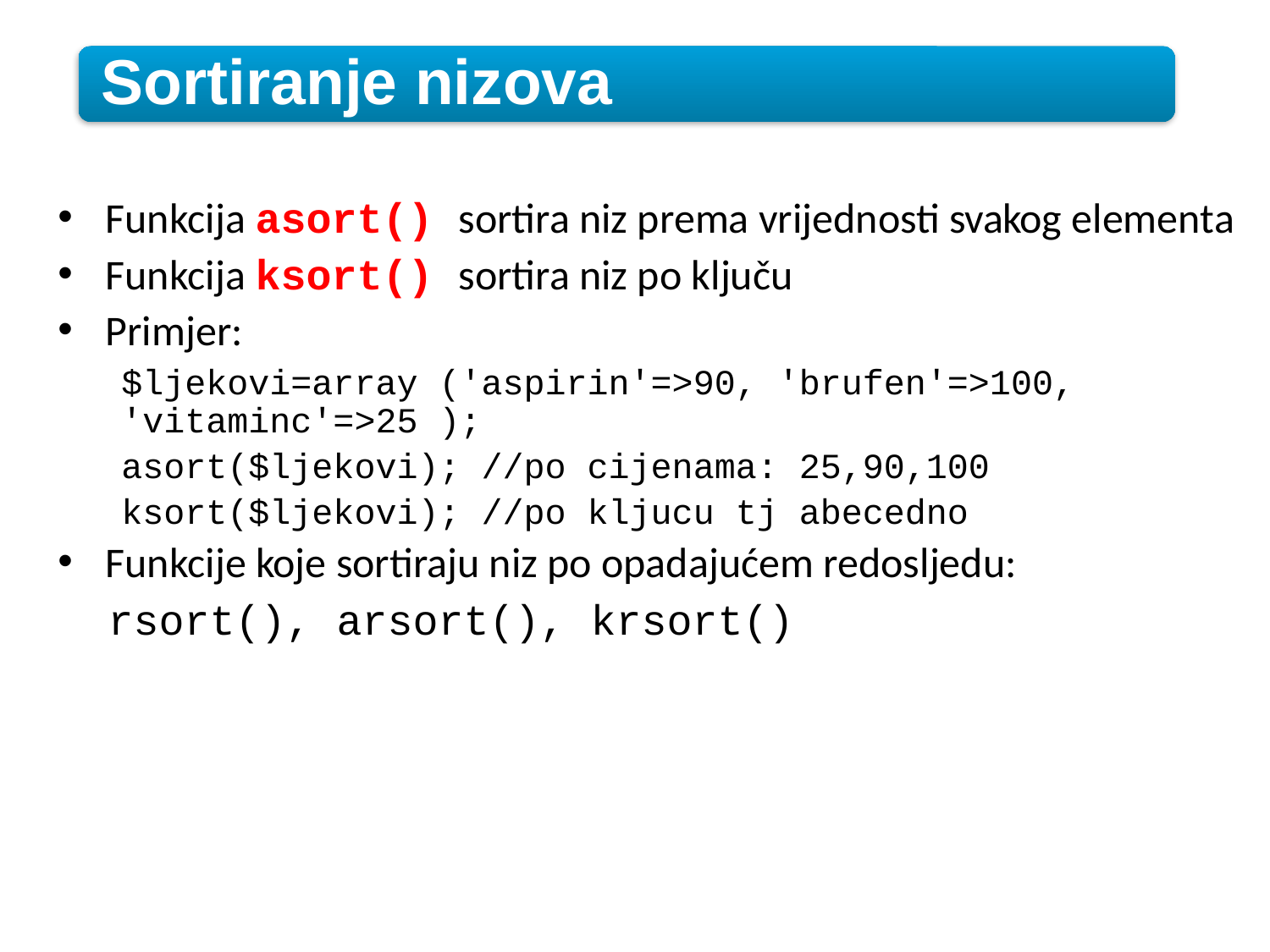

Sortiranje nizova
Funkcija asort() sortira niz prema vrijednosti svakog elementa
Funkcija ksort() sortira niz po ključu
Primjer:
$ljekovi=array ('aspirin'=>90, 'brufen'=>100,
'vitaminc'=>25 );
asort($ljekovi); //po cijenama: 25,90,100
ksort($ljekovi); //po kljucu tj abecedno
Funkcije koje sortiraju niz po opadajućem redosljedu:
rsort(), arsort(), krsort()
2